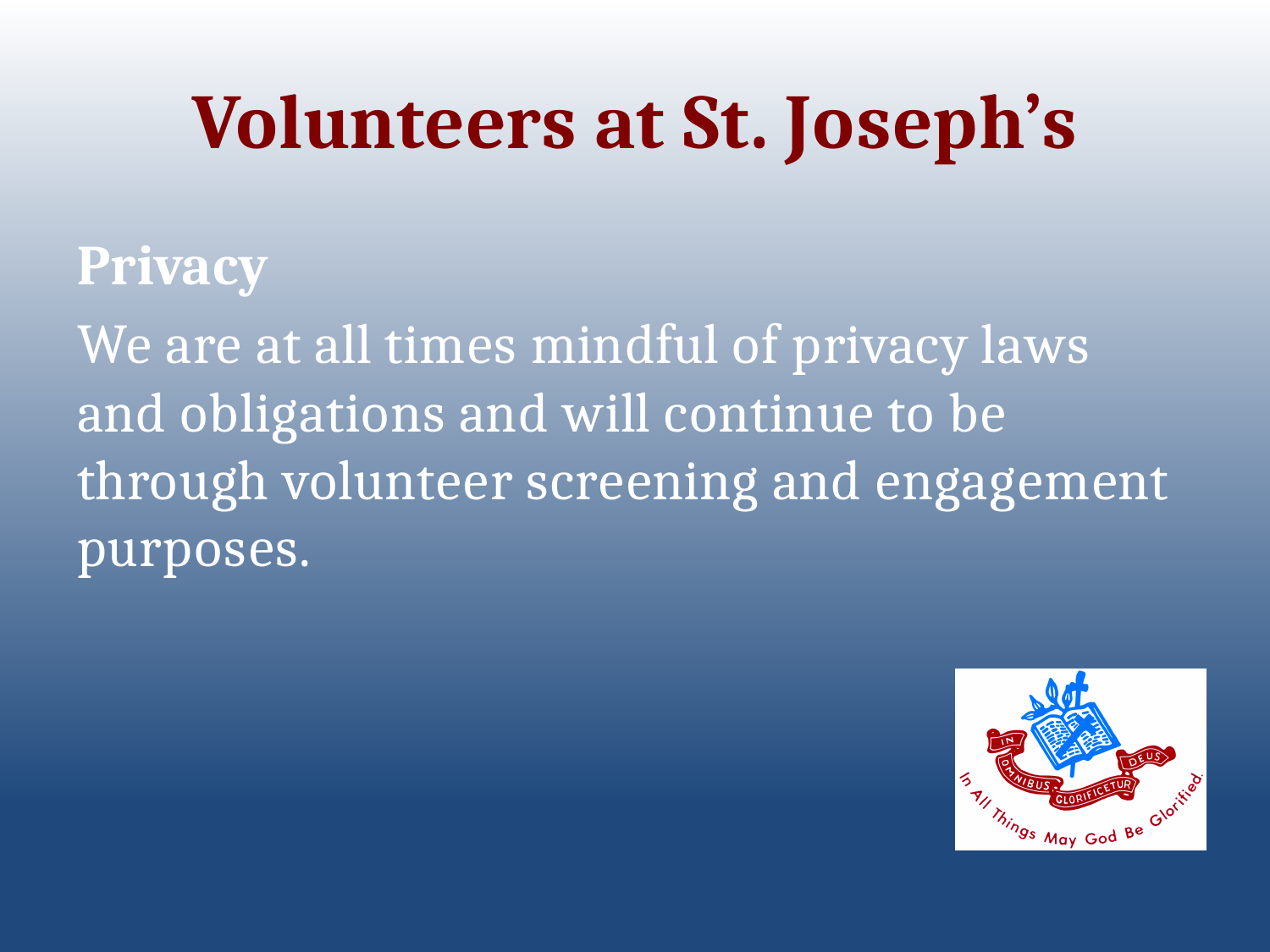

# Volunteers at St. Joseph’s
Privacy
We are at all times mindful of privacy laws and obligations and will continue to be through volunteer screening and engagement purposes.